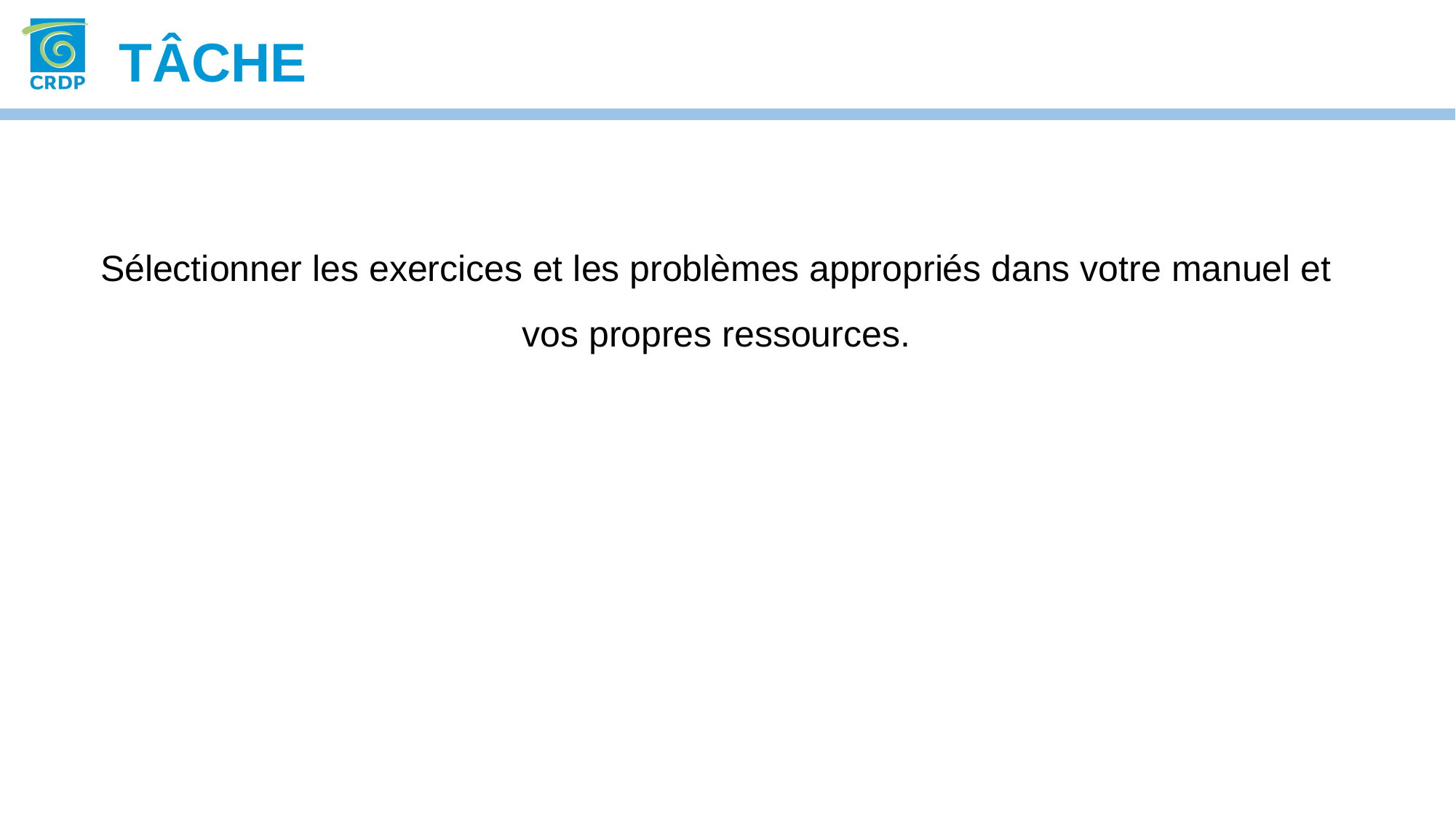

tÂche
Sélectionner les exercices et les problèmes appropriés dans votre manuel et vos propres ressources.